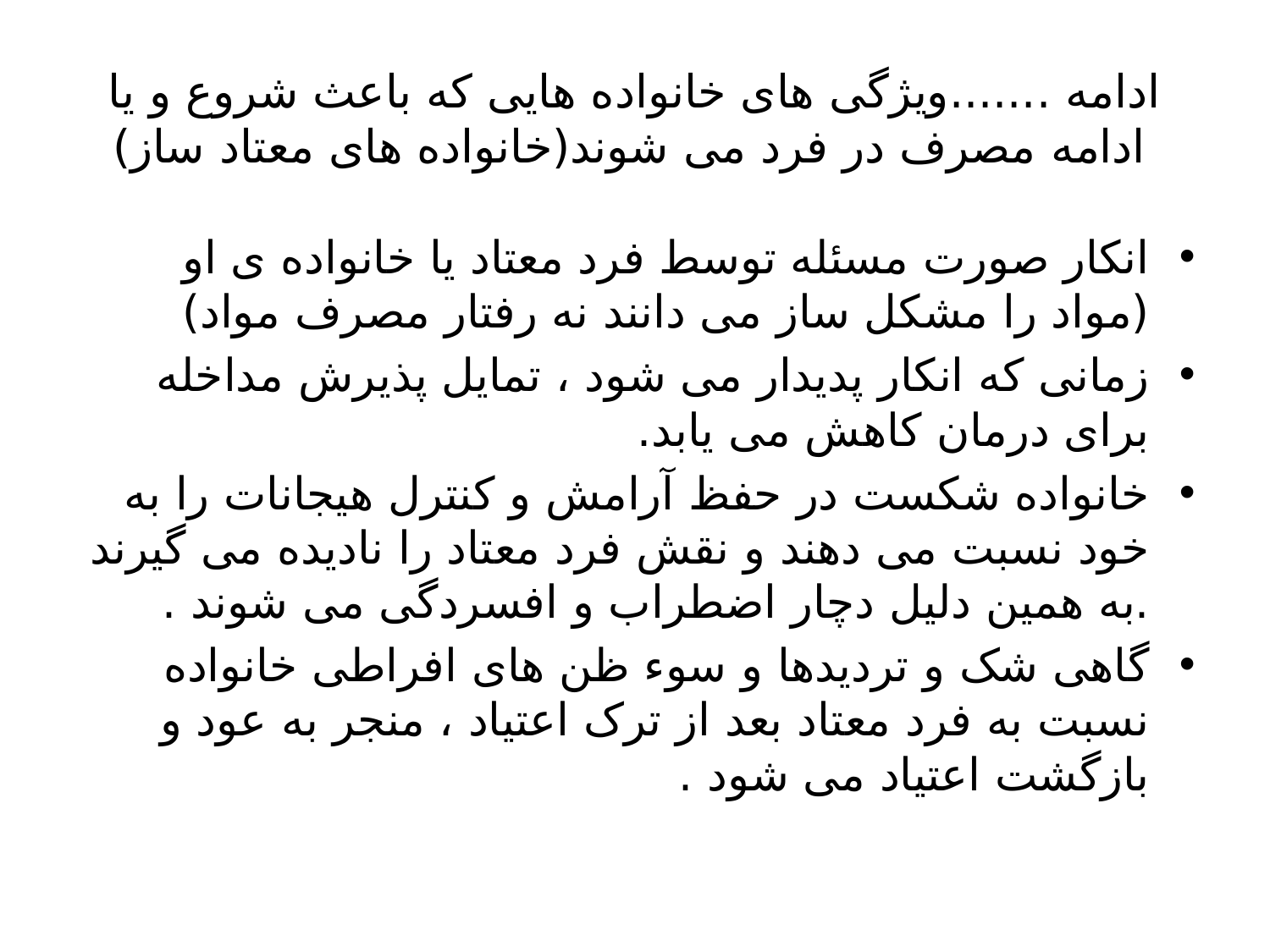

# ادامه .......ویژگی های خانواده هایی که باعث شروع و یا ادامه مصرف در فرد می شوند(خانواده های معتاد ساز)
انکار صورت مسئله توسط فرد معتاد یا خانواده ی او (مواد را مشکل ساز می دانند نه رفتار مصرف مواد)
زمانی که انکار پدیدار می شود ، تمایل پذیرش مداخله برای درمان کاهش می یابد.
خانواده شکست در حفظ آرامش و کنترل هیجانات را به خود نسبت می دهند و نقش فرد معتاد را نادیده می گیرند .به همین دلیل دچار اضطراب و افسردگی می شوند .
گاهی شک و تردیدها و سوء ظن های افراطی خانواده نسبت به فرد معتاد بعد از ترک اعتیاد ، منجر به عود و بازگشت اعتیاد می شود .